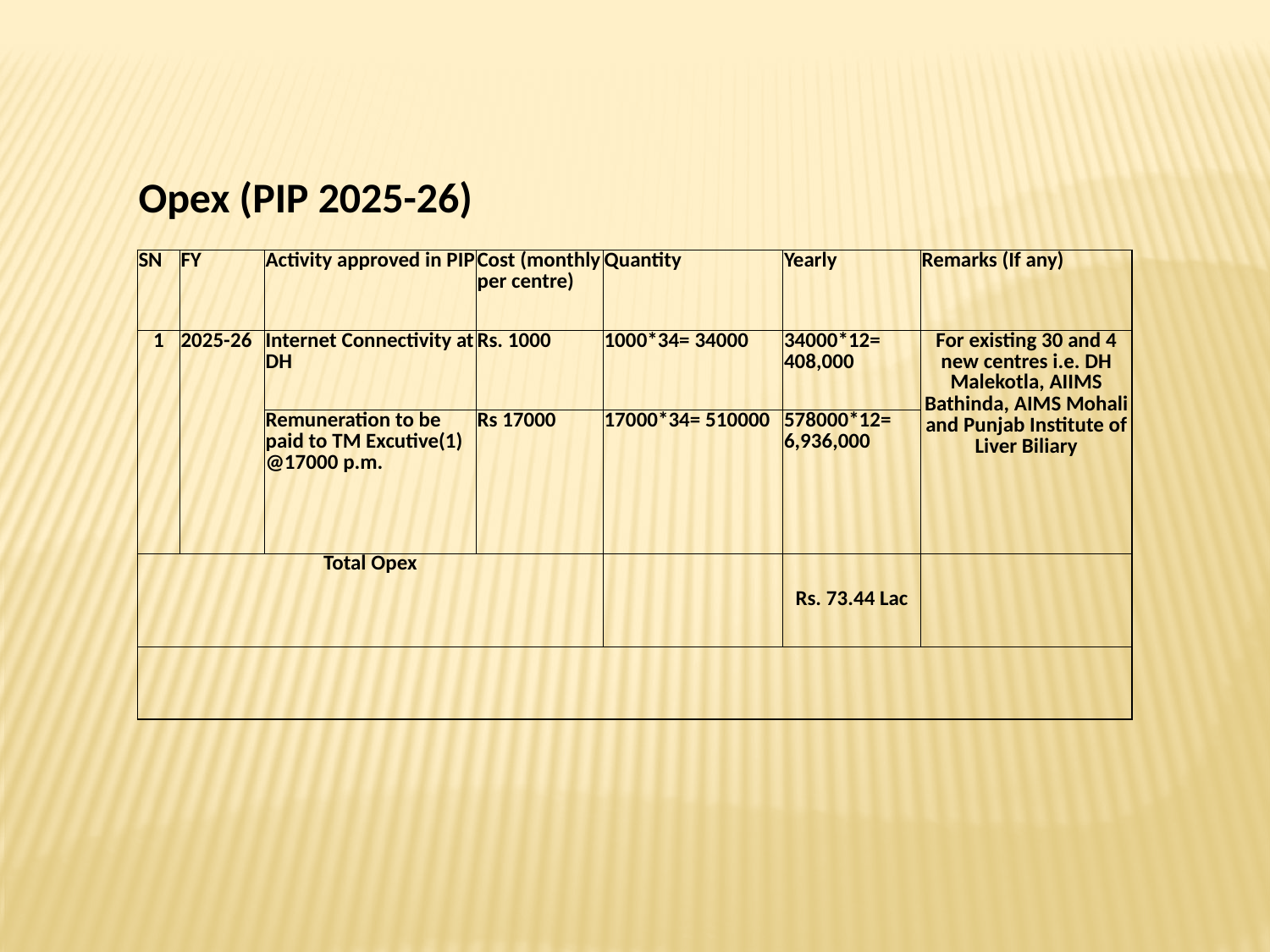

| Opex (PIP 2025-26) |  |  |  |  |  |  |
| --- | --- | --- | --- | --- | --- | --- |
| SN | FY | Activity approved in PIP | Cost (monthly per centre) | Quantity | Yearly | Remarks (If any) |
| 1 | 2025-26 | Internet Connectivity at DH | Rs. 1000 | 1000\*34= 34000 | 34000\*12= 408,000 | For existing 30 and 4 new centres i.e. DH Malekotla, AIIMS Bathinda, AIMS Mohali and Punjab Institute of Liver Biliary |
|  |  | Remuneration to be paid to TM Excutive(1) @17000 p.m. | Rs 17000 | 17000\*34= 510000 | 578000\*12= 6,936,000 |  |
| Total Opex |  |  |  |  | Rs. 73.44 Lac |  |
|  |  |  |  |  |  |  |